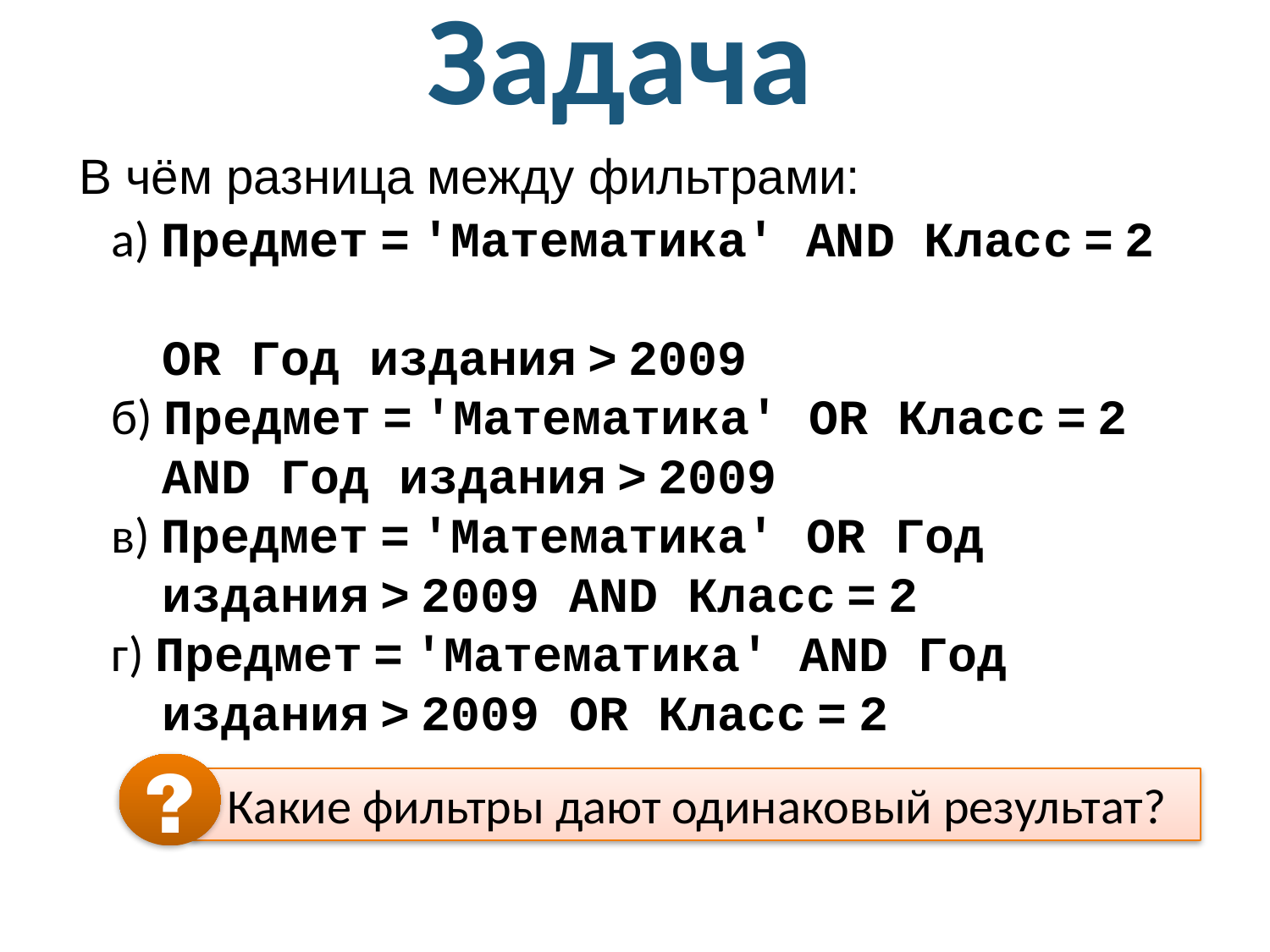

Задача
В чём разница между фильтрами:
а) Предмет = 'Математика' AND Класс = 2
OR Год издания > 2009
б) Предмет = 'Математика' OR Класс = 2
AND Год издания > 2009
в) Предмет = 'Математика' OR Год издания > 2009 AND Класс = 2
г) Предмет = 'Математика' AND Год издания > 2009 OR Класс = 2
?
  Какие фильтры дают одинаковый результат?